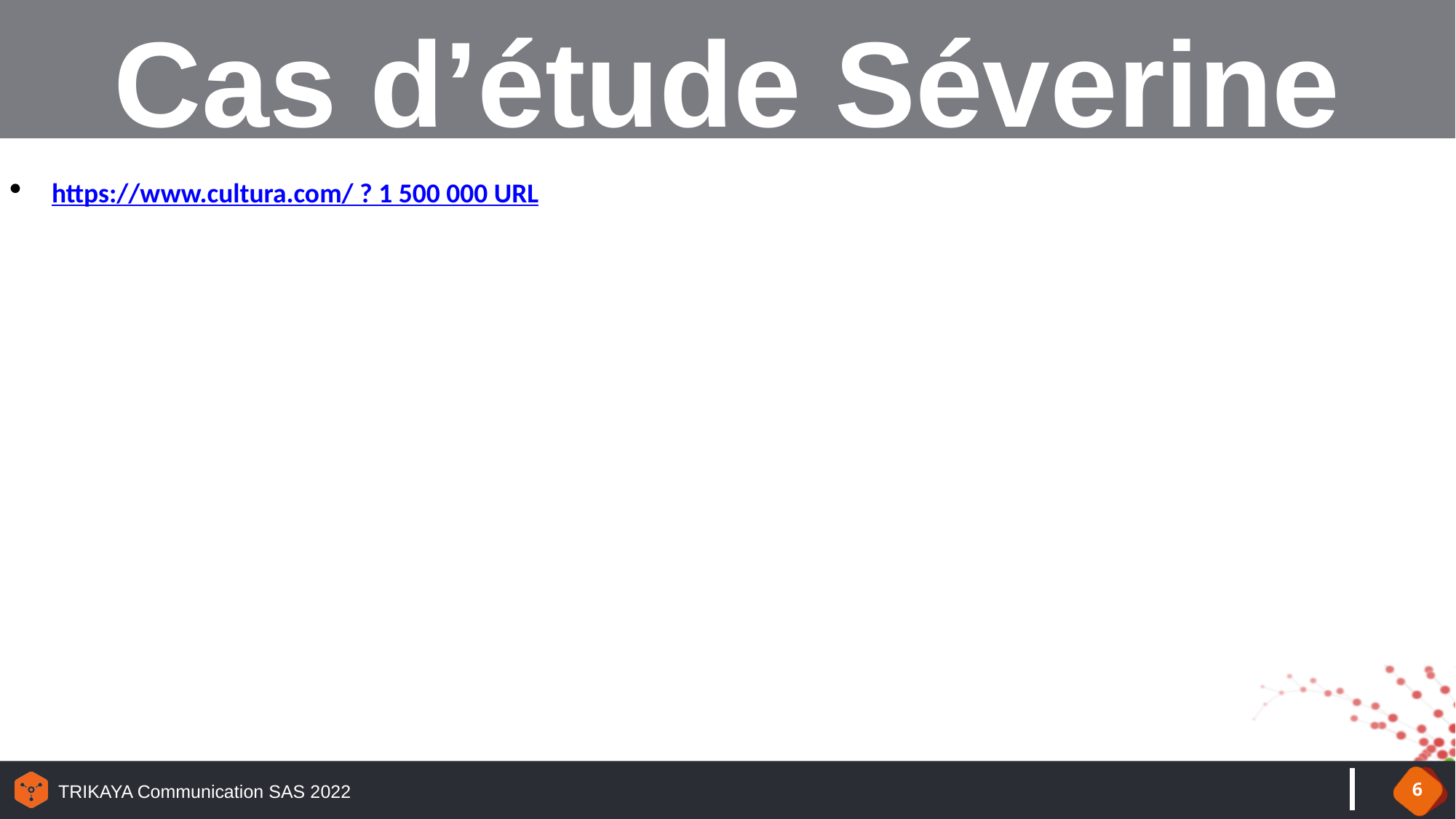

Cas d’étude Séverine
https://www.cultura.com/ ? 1 500 000 URL